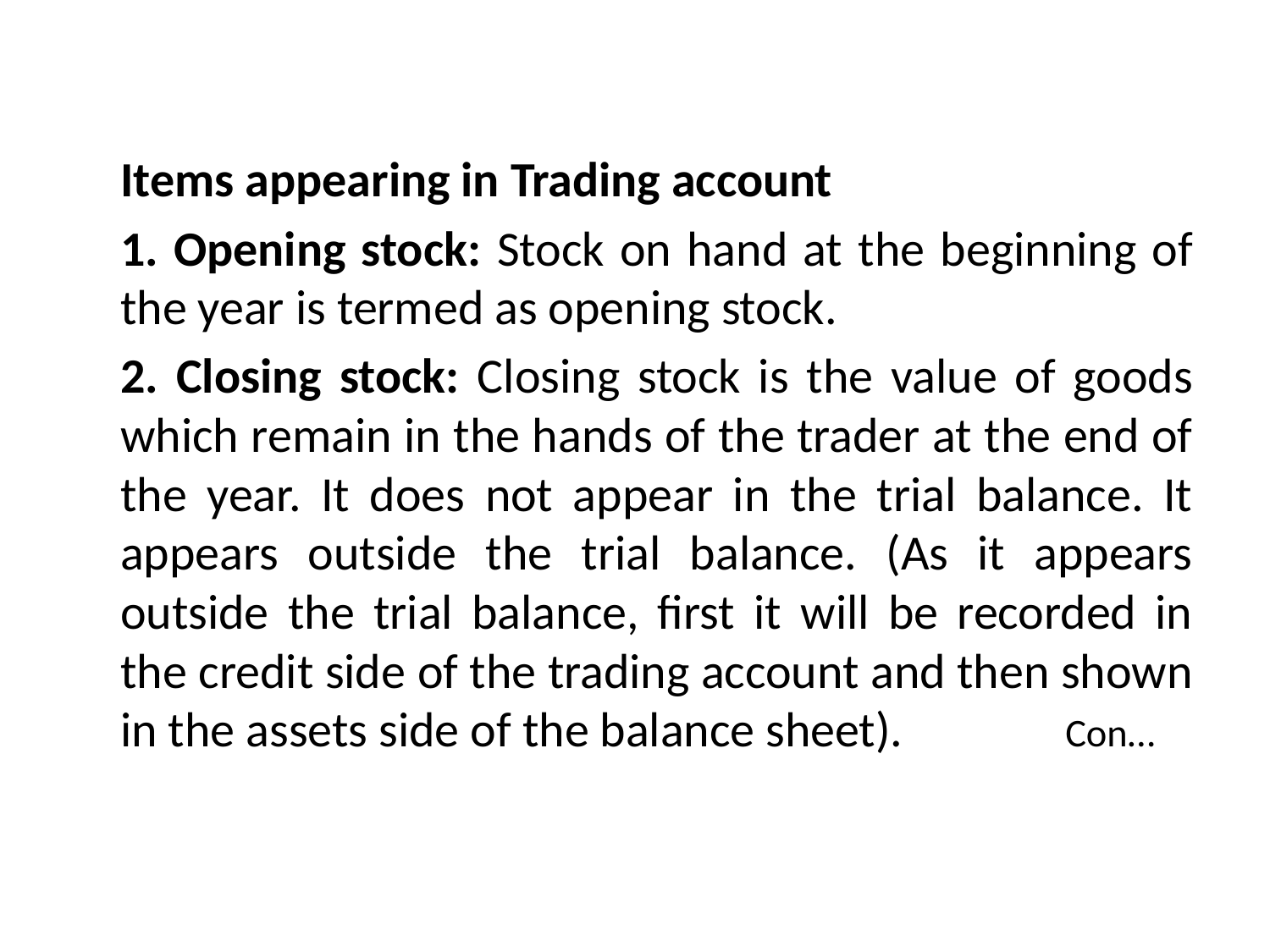

Items appearing in Trading account
	1. Opening stock: Stock on hand at the beginning of the year is termed as opening stock.
	2. Closing stock: Closing stock is the value of goods which remain in the hands of the trader at the end of the year. It does not appear in the trial balance. It appears outside the trial balance. (As it appears outside the trial balance, first it will be recorded in the credit side of the trading account and then shown in the assets side of the balance sheet).    															Con…